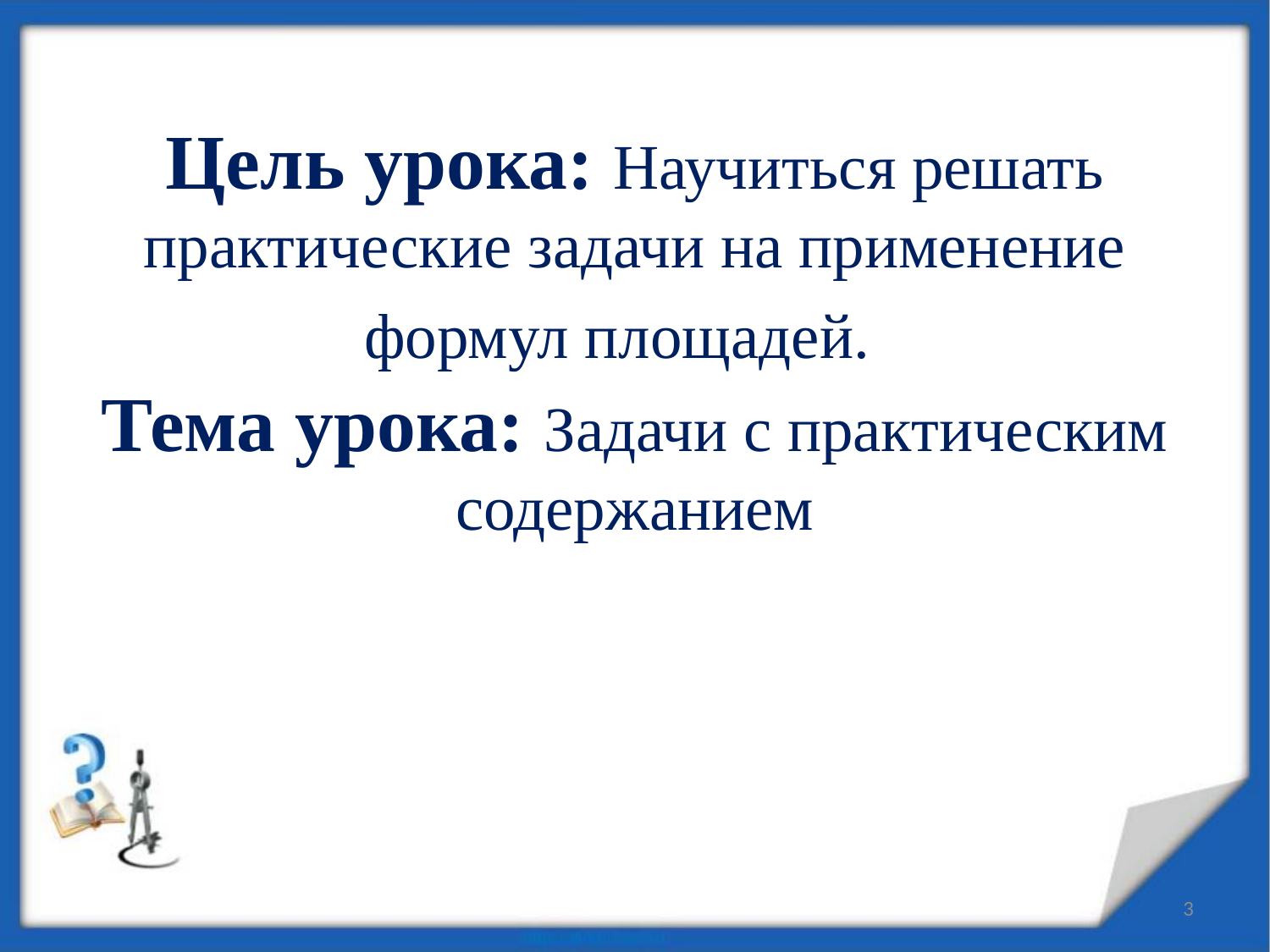

# Цель урока: Научиться решать практические задачи на применение формул площадей. Тема урока: Задачи с практическим содержанием
3